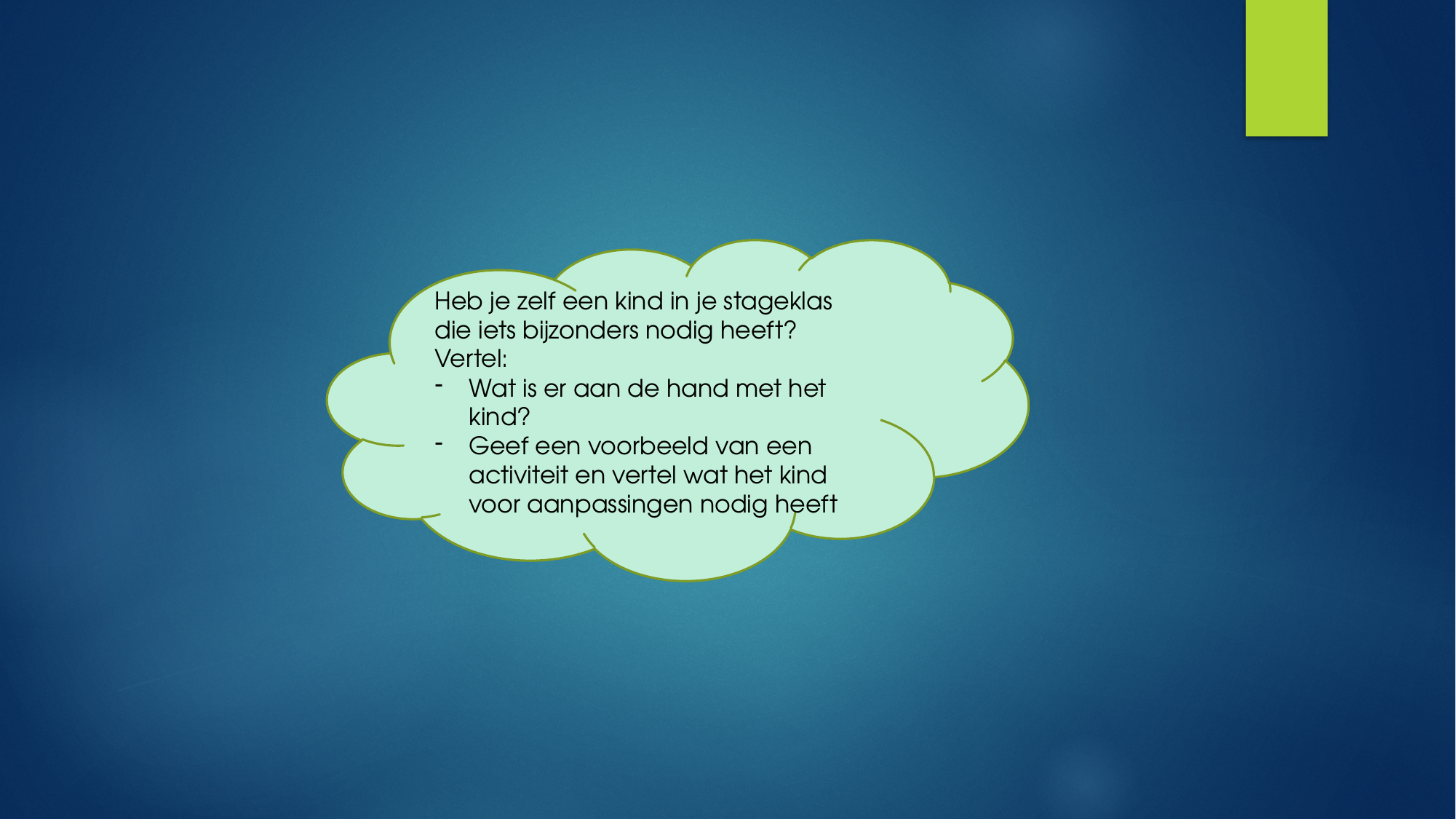

Heb je zelf een kind in je stageklas die iets bijzonders nodig heeft? Vertel:
Wat is er aan de hand met het kind?
Geef een voorbeeld van een activiteit en vertel wat het kind voor aanpassingen nodig heeft